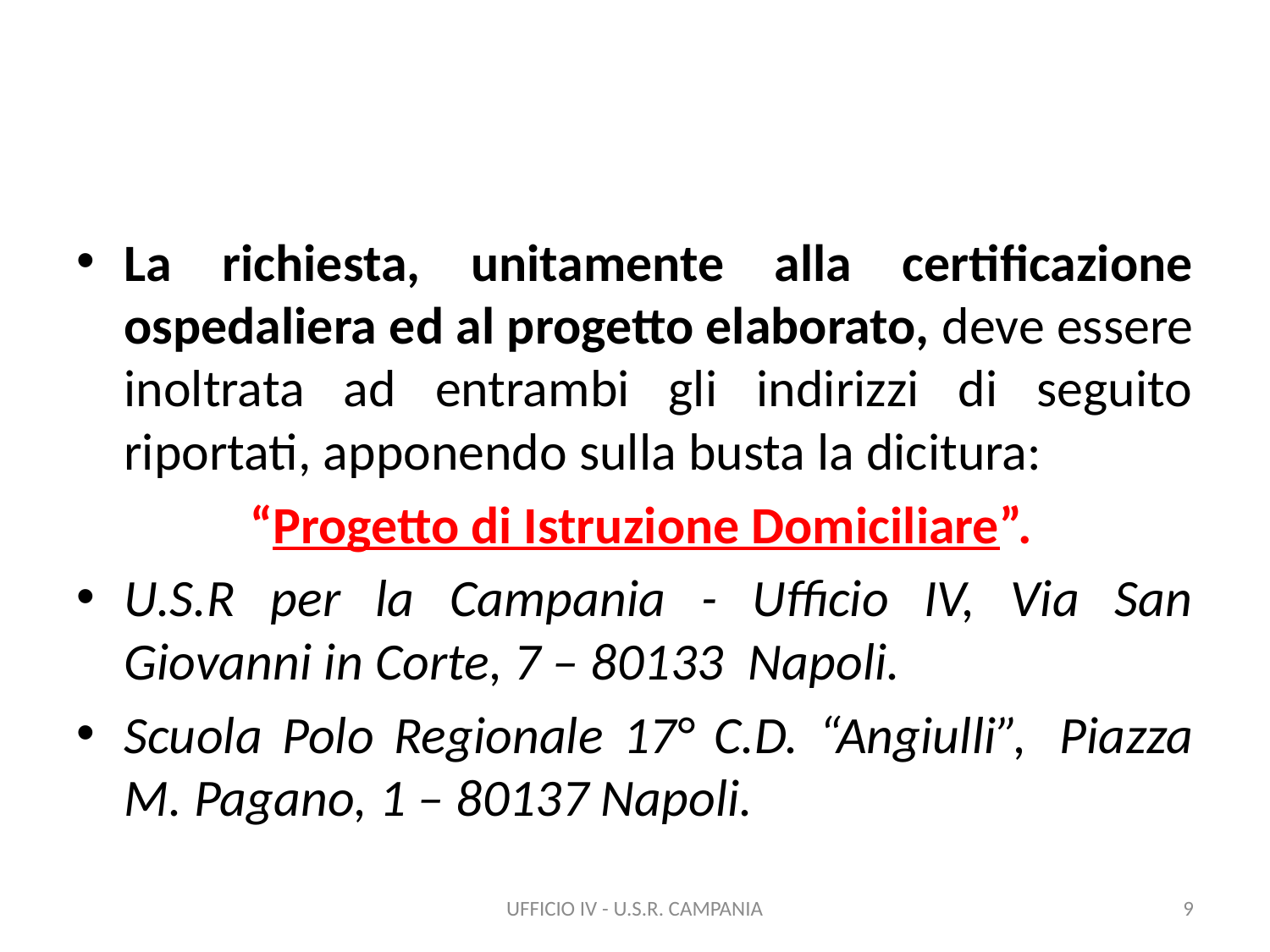

La richiesta, unitamente alla certificazione ospedaliera ed al progetto elaborato, deve essere inoltrata ad entrambi gli indirizzi di seguito riportati, apponendo sulla busta la dicitura:
 “Progetto di Istruzione Domiciliare”.
U.S.R per la Campania - Ufficio IV, Via San Giovanni in Corte, 7 – 80133  Napoli.
Scuola Polo Regionale 17° C.D. “Angiulli”,  Piazza M. Pagano, 1 – 80137 Napoli.

UFFICIO IV - U.S.R. CAMPANIA
9